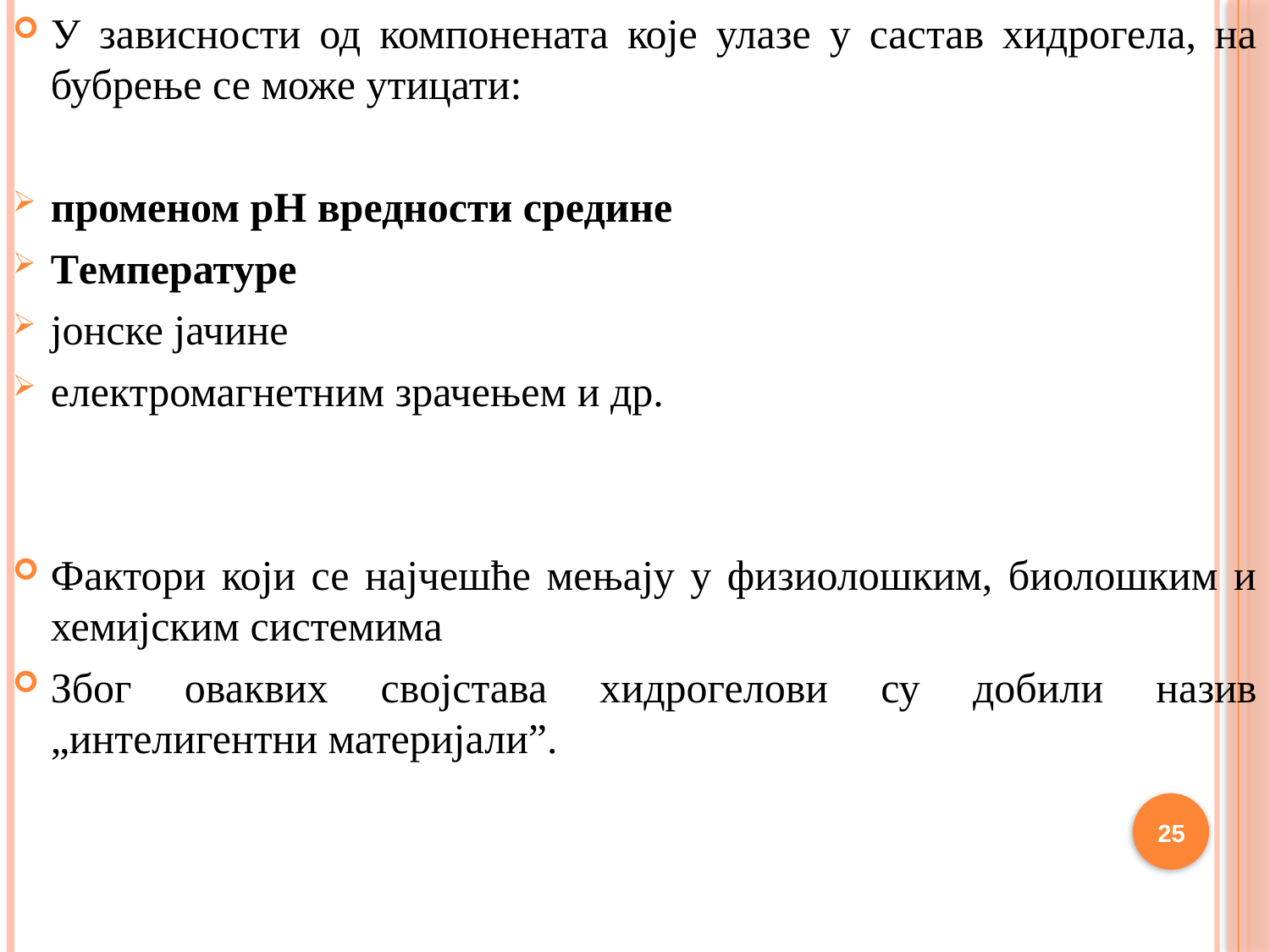

У зависности од компонената које улазе у састав хидрогела, на бубрење се може утицати:

променом pH вредности средине
Температуре
јонске јачине
електромагнетним зрачењем и др.

Фактори који се најчешће мењају у физиолошким, биолошким и хемијским системима
Због оваквих својстава хидрогелови су добили назив „интелигентни материјали”.

25